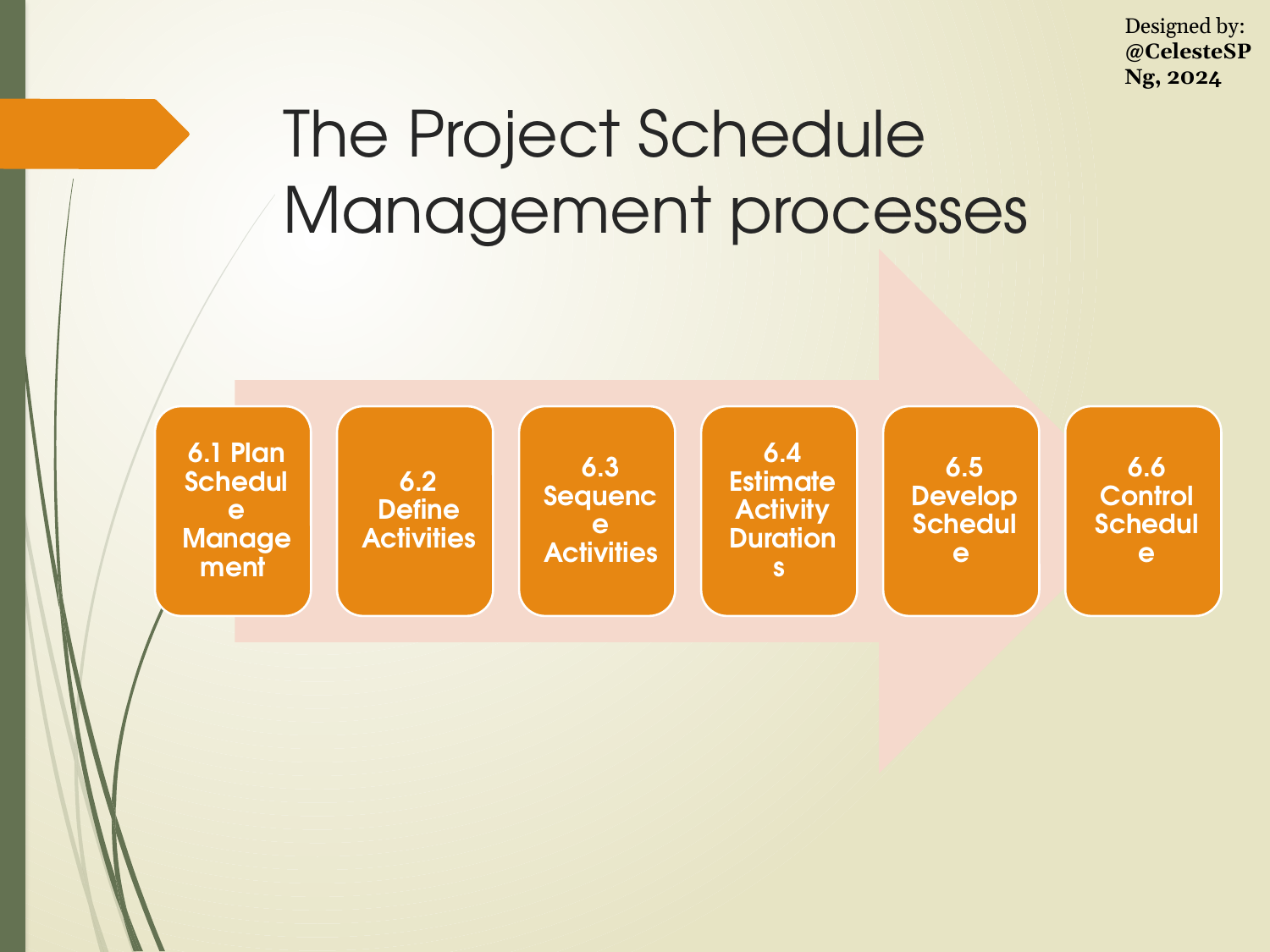

# The Project Schedule Management processes
6.1 Plan Schedule Management
6.2 Define Activities
6.3 Sequence Activities
6.4 Estimate Activity Durations
6.5 Develop Schedule
6.6 Control Schedule